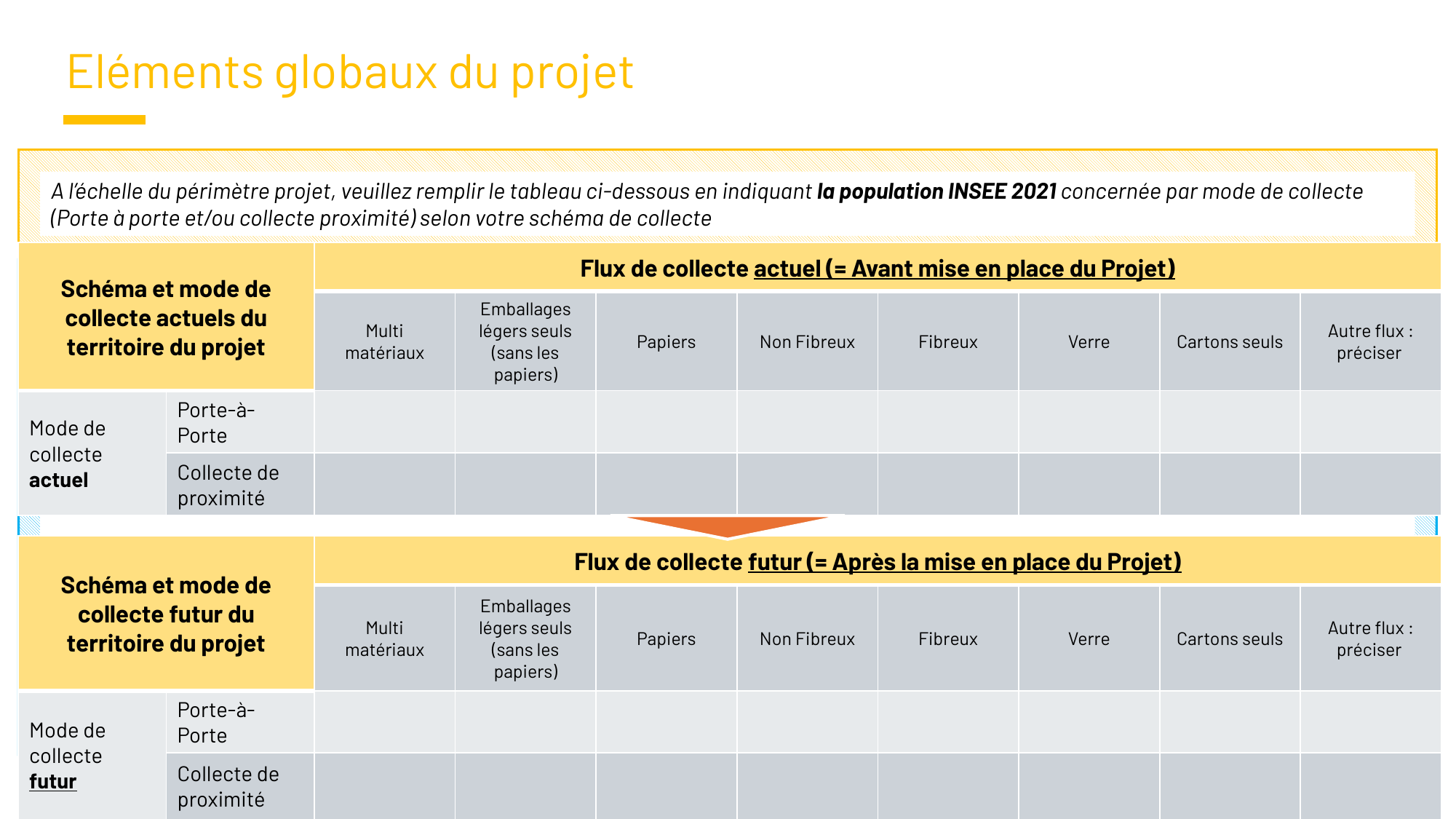

# Eléments globaux du projet

A l’échelle du périmètre projet, veuillez remplir le tableau ci-dessous en indiquant la population INSEE 2021 concernée par mode de collecte (Porte à porte et/ou collecte proximité) selon votre schéma de collecte

| Schéma et mode de collecte actuels du territoire du projet |  | Flux de collecte actuel (= Avant mise en place du Projet) |  |  |  |  |  |  |  |
| --- | --- | --- | --- | --- | --- | --- | --- | --- | --- |
|  |  | Multi matériaux | Emballages légers seuls (sans les papiers) | Papiers | Non Fibreux | Fibreux | Verre | Cartons seuls | Autre flux : préciser |
| Mode de collecte actuel | Porte-à-Porte |  |  |  |  |  |  |  |  |
|  | Collecte de proximité |  |  |  |  |  |  |  |  |

| Schéma et mode de collecte futur du territoire du projet |  | Flux de collecte futur (= Après la mise en place du Projet) |  |  |  |  |  |  |  |
| --- | --- | --- | --- | --- | --- | --- | --- | --- | --- |
|  |  | Multi matériaux | Emballages légers seuls (sans les papiers) | Papiers | Non Fibreux | Fibreux | Verre | Cartons seuls | Autre flux : préciser |
| Mode de collecte futur | Porte-à-Porte |  |  |  |  |  |  |  |  |
|  | Collecte de proximité |  |  |  |  |  |  |  |  |
Citeo | Juin 2025 | Dossier de candidature de l’AAP Collecte
13